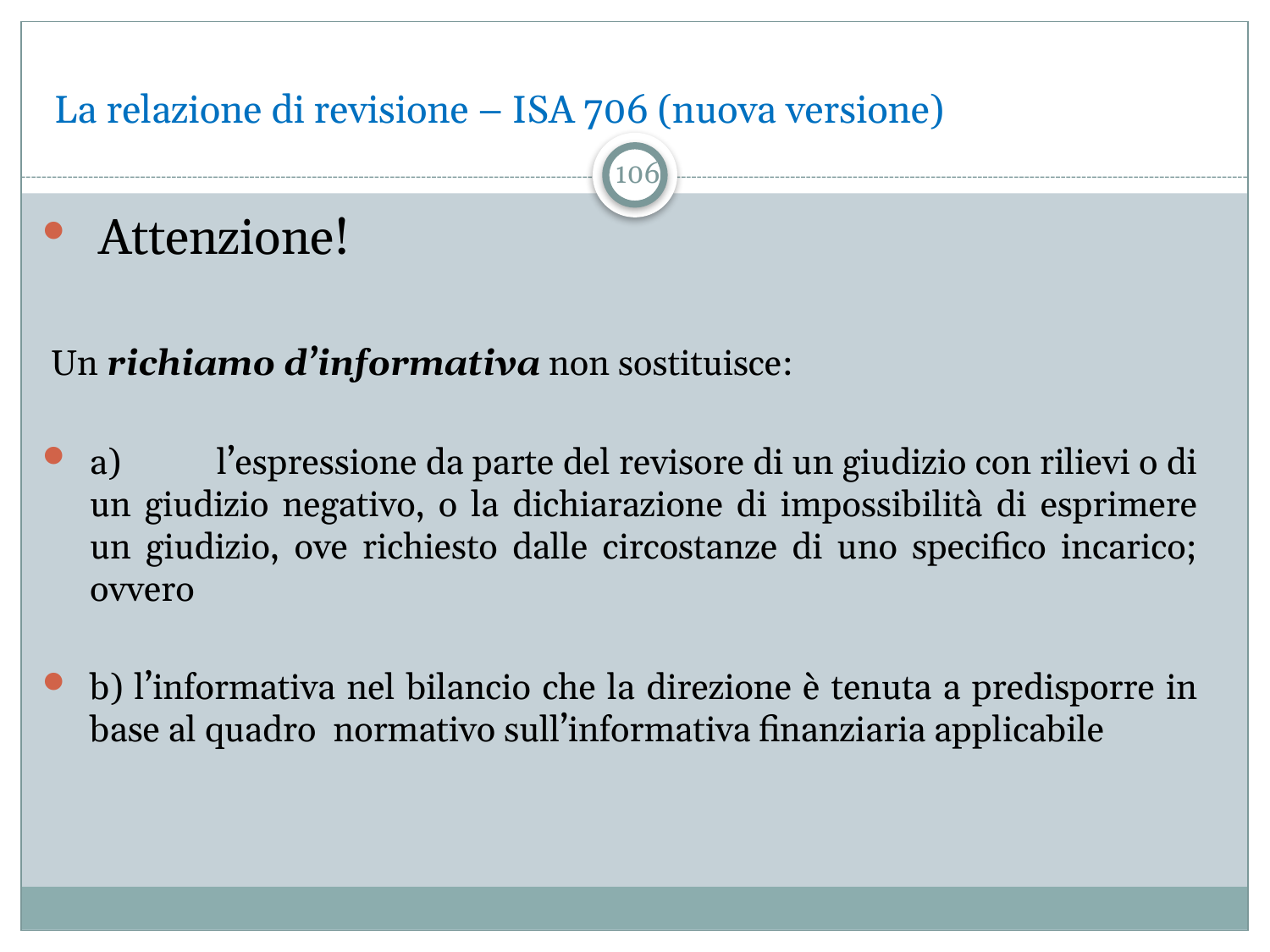

# La relazione di revisione – ISA 706 (nuova versione)
106
 Attenzione!

 Un richiamo d’informativa non sostituisce:

a)	l’espressione da parte del revisore di un giudizio con rilievi o di un giudizio negativo, o la dichiarazione di impossibilità di esprimere un giudizio, ove richiesto dalle circostanze di uno specifico incarico; ovvero

b) l’informativa nel bilancio che la direzione è tenuta a predisporre in base al quadro  normativo sull’informativa finanziaria applicabile